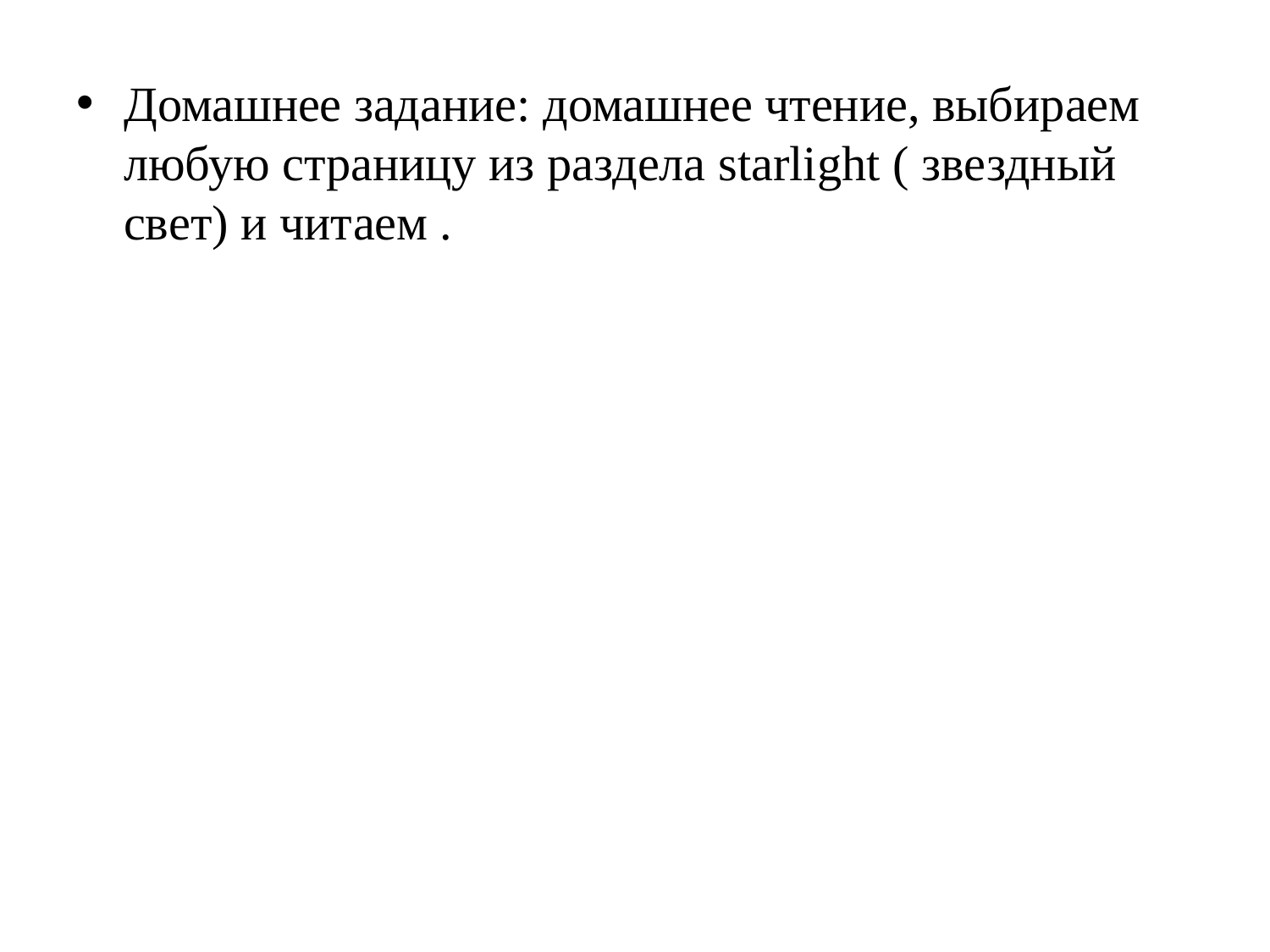

Домашнее задание: домашнее чтение, выбираем любую страницу из раздела starlight ( звездный свет) и читаем .